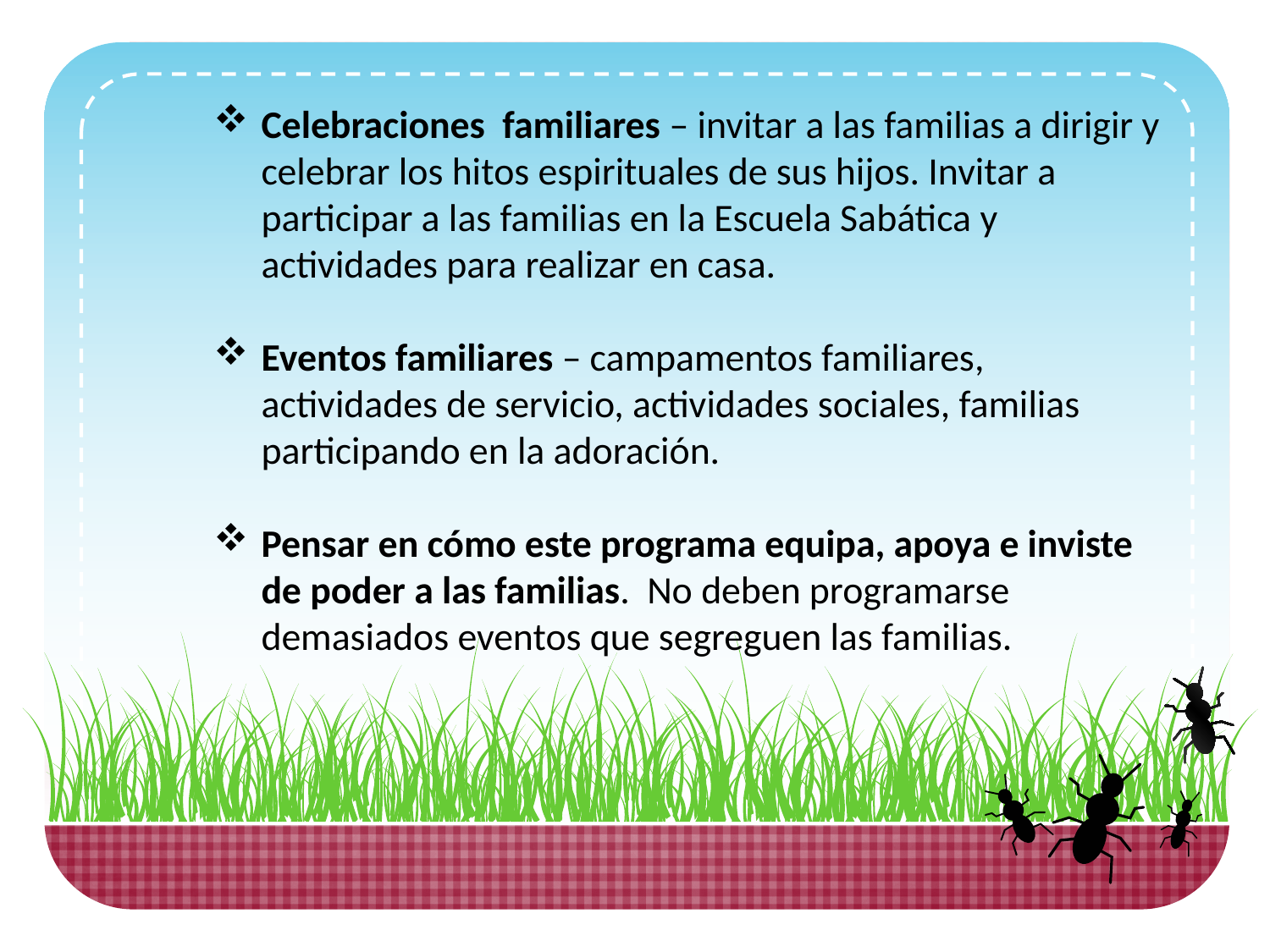

Celebraciones  familiares – invitar a las familias a dirigir y celebrar los hitos espirituales de sus hijos. Invitar a participar a las familias en la Escuela Sabática y actividades para realizar en casa.

Eventos familiares – campamentos familiares, actividades de servicio, actividades sociales, familias participando en la adoración.

Pensar en cómo este programa equipa, apoya e inviste de poder a las familias.  No deben programarse demasiados eventos que segreguen las familias.